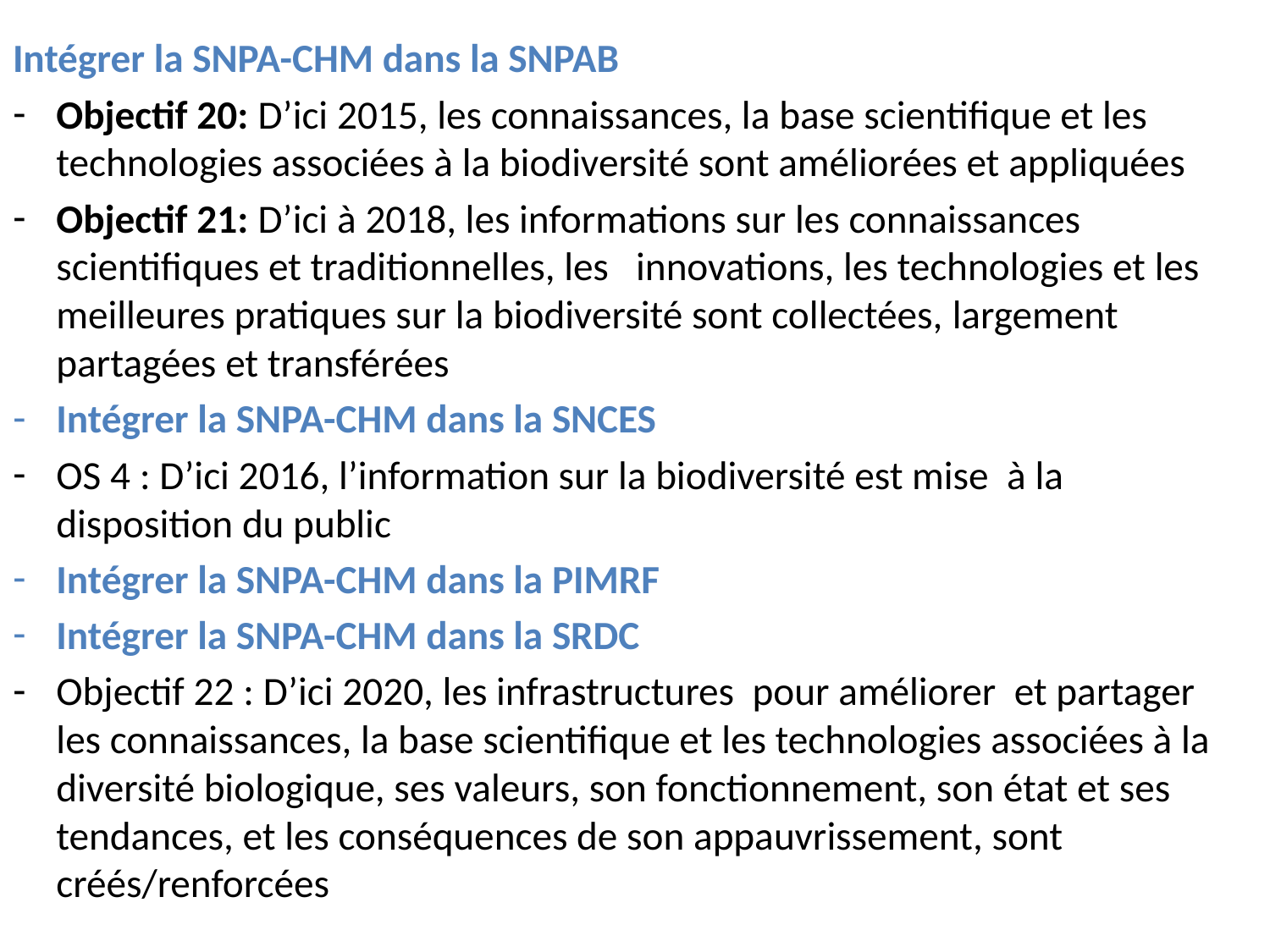

Intégrer la SNPA-CHM dans la SNPAB
Objectif 20: D’ici 2015, les connaissances, la base scientifique et les technologies associées à la biodiversité sont améliorées et appliquées
Objectif 21: D’ici à 2018, les informations sur les connaissances scientifiques et traditionnelles, les   innovations, les technologies et les meilleures pratiques sur la biodiversité sont collectées, largement partagées et transférées
Intégrer la SNPA-CHM dans la SNCES
OS 4 : D’ici 2016, l’information sur la biodiversité est mise  à la disposition du public
Intégrer la SNPA-CHM dans la PIMRF
Intégrer la SNPA-CHM dans la SRDC
Objectif 22 : D’ici 2020, les infrastructures  pour améliorer  et partager les connaissances, la base scientifique et les technologies associées à la diversité biologique, ses valeurs, son fonctionnement, son état et ses tendances, et les conséquences de son appauvrissement, sont créés/renforcées